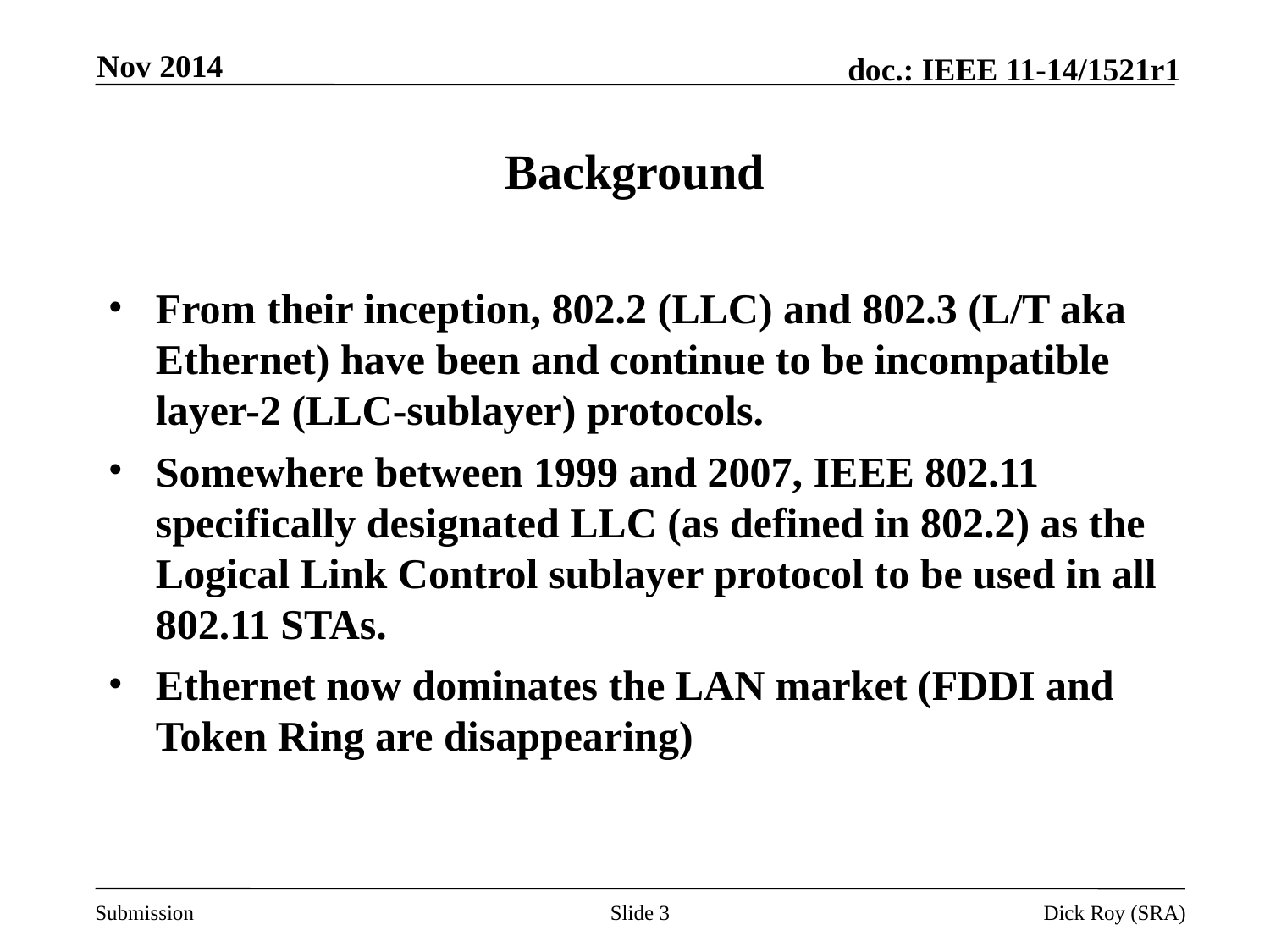

Background
From their inception, 802.2 (LLC) and 802.3 (L/T aka Ethernet) have been and continue to be incompatible layer-2 (LLC-sublayer) protocols.
Somewhere between 1999 and 2007, IEEE 802.11 specifically designated LLC (as defined in 802.2) as the Logical Link Control sublayer protocol to be used in all 802.11 STAs.
Ethernet now dominates the LAN market (FDDI and Token Ring are disappearing)

Nov 2014
Slide 3